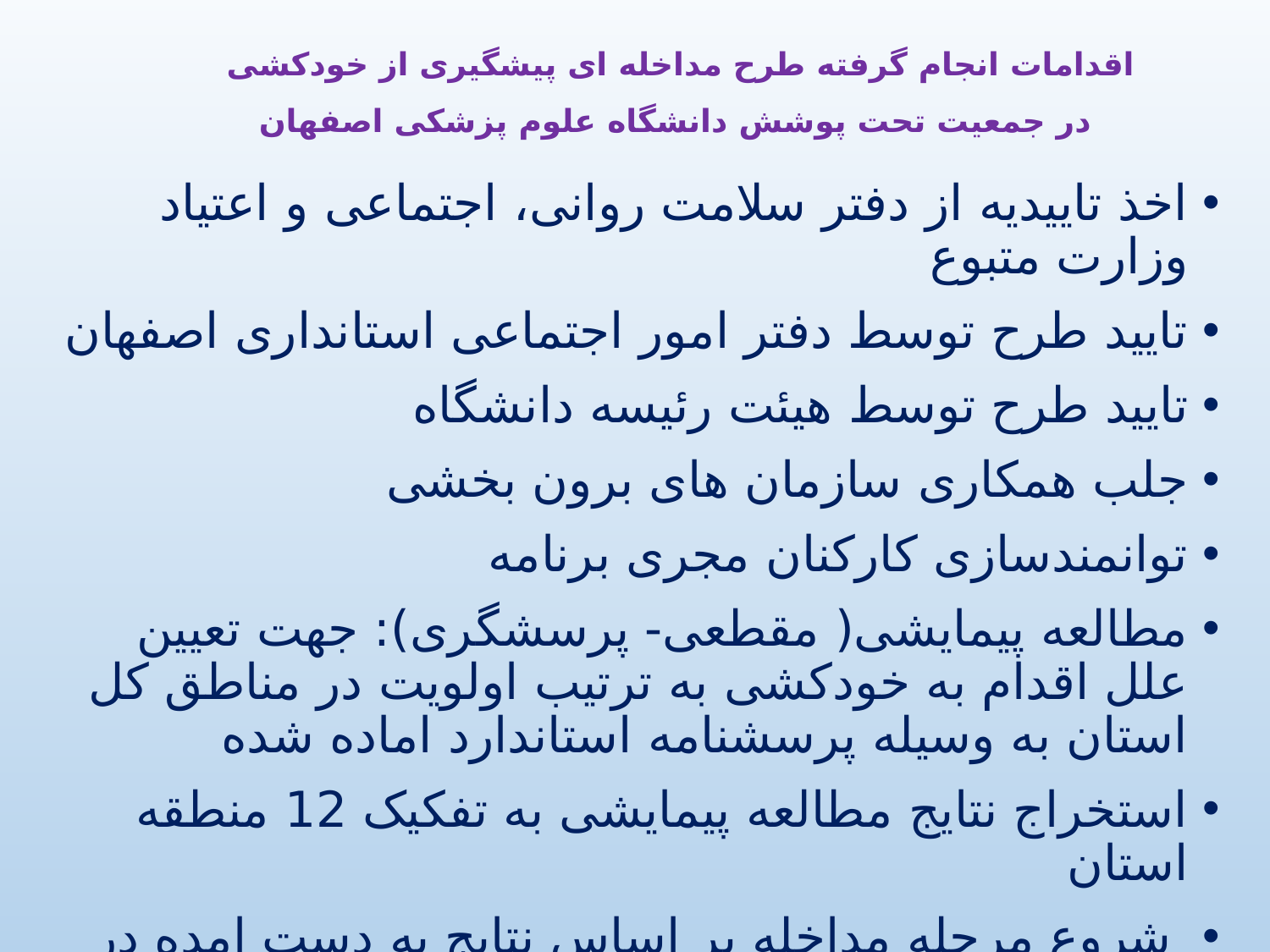

# اقدامات انجام گرفته طرح مداخله ای پیشگیری از خودکشی در جمعیت تحت پوشش دانشگاه علوم پزشکی اصفهان
اخذ تاییدیه از دفتر سلامت روانی، اجتماعی و اعتیاد وزارت متبوع
تایید طرح توسط دفتر امور اجتماعی استانداری اصفهان
تایید طرح توسط هیئت رئیسه دانشگاه
جلب همکاری سازمان های برون بخشی
توانمندسازی کارکنان مجری برنامه
مطالعه پیمایشی( مقطعی- پرسشگری): جهت تعیین علل اقدام به خودکشی به ترتیب اولویت در مناطق کل استان به وسیله پرسشنامه استاندارد اماده شده
استخراج نتایج مطالعه پیمایشی به تفکیک 12 منطقه استان
 شروع مرحله مداخله بر اساس نتایج به دست امده در سال جاری